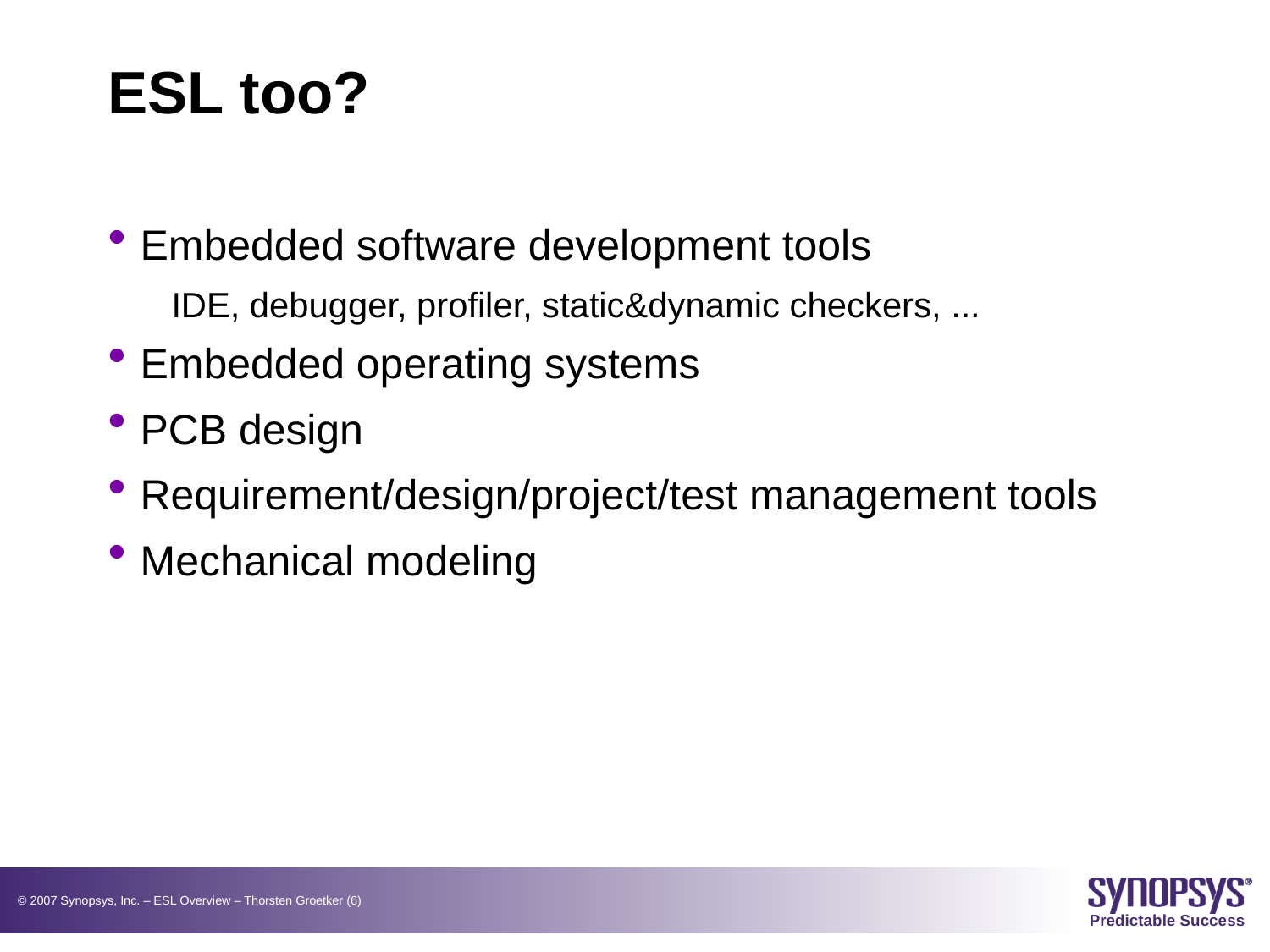

# ESL too?
Embedded software development tools
IDE, debugger, profiler, static&dynamic checkers, ...
Embedded operating systems
PCB design
Requirement/design/project/test management tools
Mechanical modeling